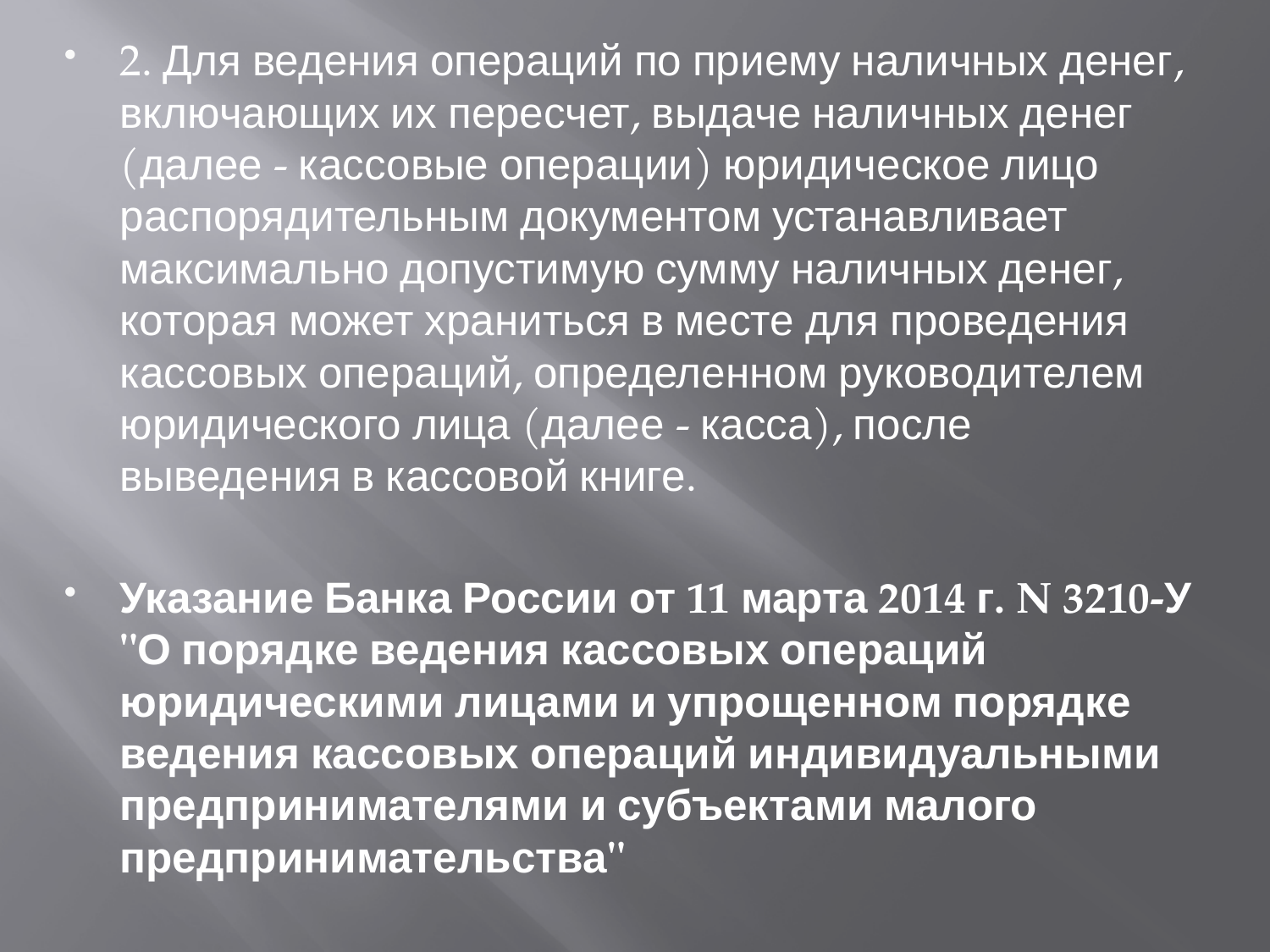

2. Для ведения операций по приему наличных денег, включающих их пересчет, выдаче наличных денег (далее - кассовые операции) юридическое лицо распорядительным документом устанавливает максимально допустимую сумму наличных денег, которая может храниться в месте для проведения кассовых операций, определенном руководителем юридического лица (далее - касса), после выведения в кассовой книге.

Указание Банка России от 11 марта 2014 г. N 3210-У
"О порядке ведения кассовых операций юридическими лицами и упрощенном порядке ведения кассовых операций индивидуальными предпринимателями и субъектами малого предпринимательства"